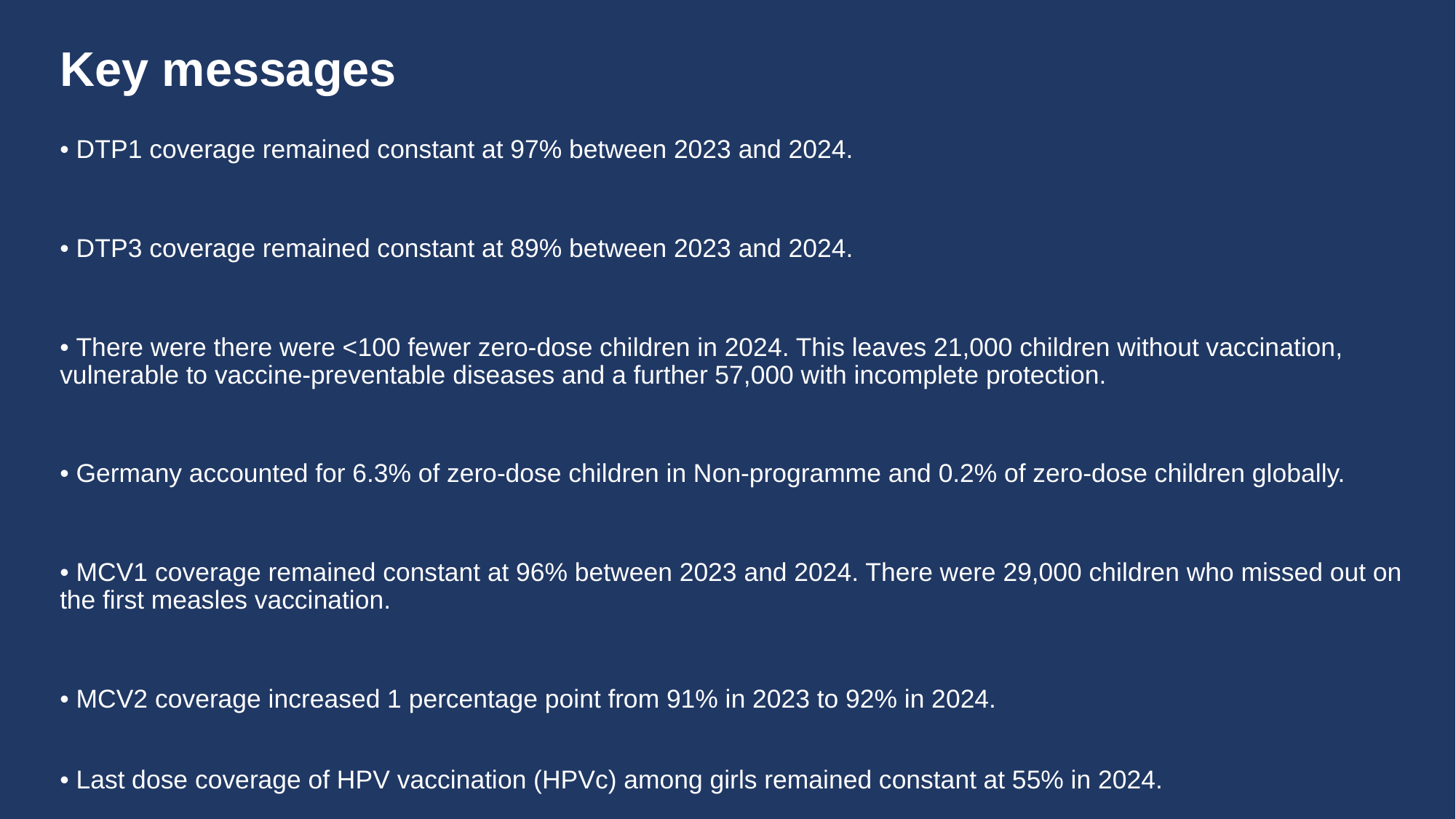

# Key messages
• DTP1 coverage remained constant at 97% between 2023 and 2024.

• DTP3 coverage remained constant at 89% between 2023 and 2024.

• There were there were <100 fewer zero-dose children in 2024. This leaves 21,000 children without vaccination, vulnerable to vaccine-preventable diseases and a further 57,000 with incomplete protection.

• Germany accounted for 6.3% of zero-dose children in Non-programme and 0.2% of zero-dose children globally.

• MCV1 coverage remained constant at 96% between 2023 and 2024. There were 29,000 children who missed out on the first measles vaccination.

• MCV2 coverage increased 1 percentage point from 91% in 2023 to 92% in 2024.

• Last dose coverage of HPV vaccination (HPVc) among girls remained constant at 55% in 2024.